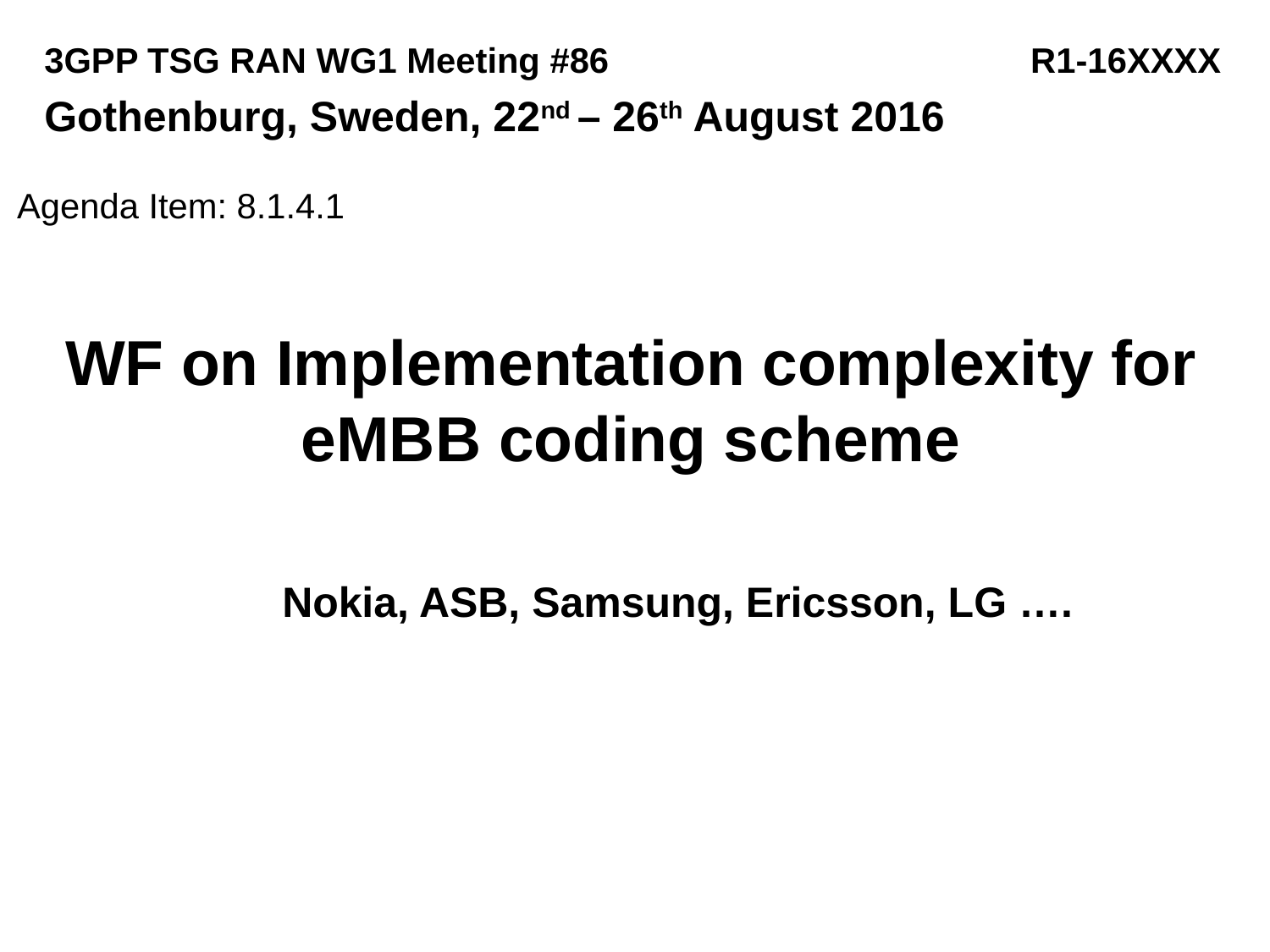

3GPP TSG RAN WG1 Meeting #86            		          R1-16XXXX
Gothenburg, Sweden, 22nd – 26th August 2016

Agenda Item: 8.1.4.1
# WF on Implementation complexity for eMBB coding scheme
Nokia, ASB, Samsung, Ericsson, LG ….